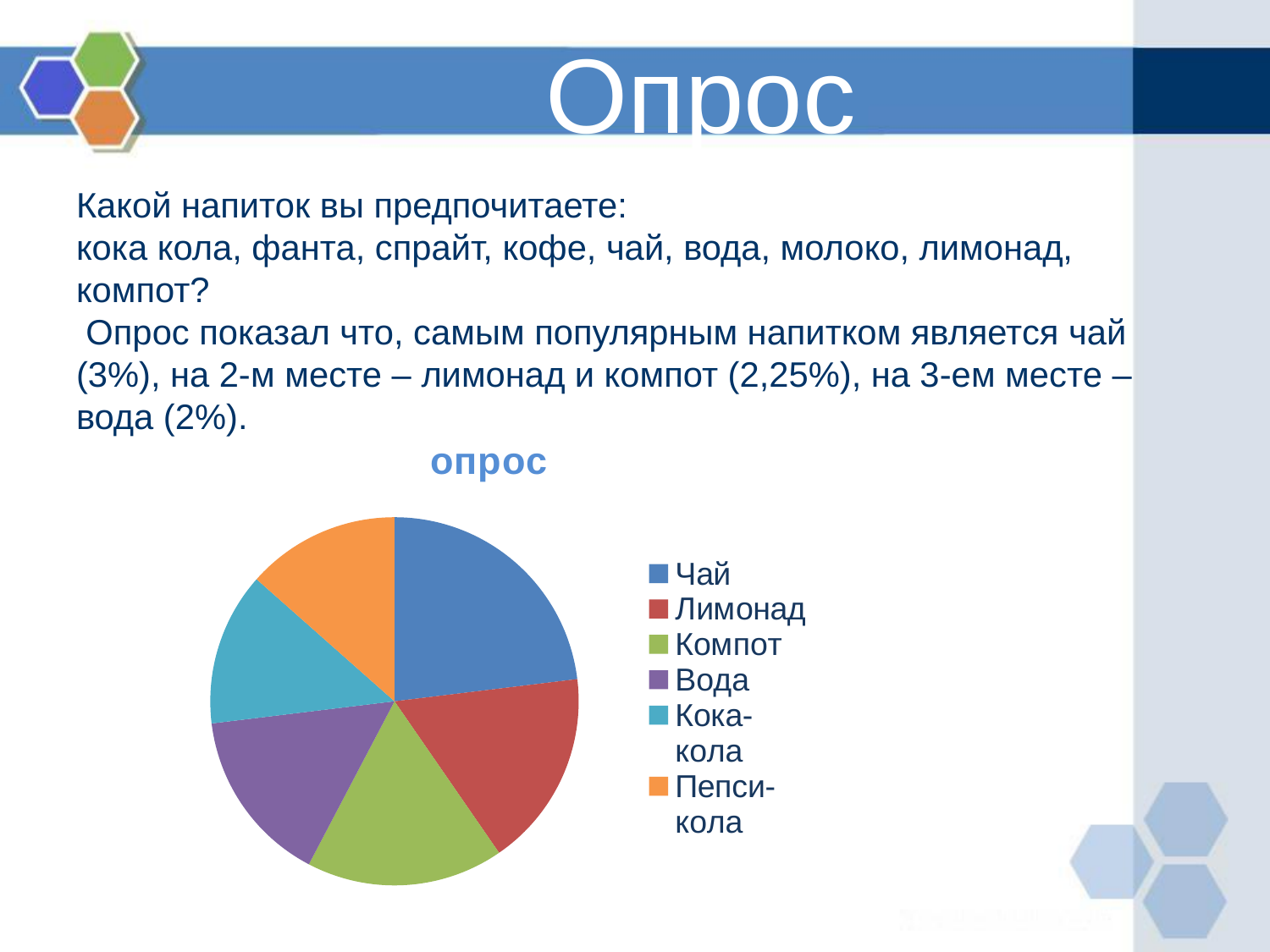

# Опрос
Какой напиток вы предпочитаете:                                                          кока кола, фанта, спрайт, кофе, чай, вода, молоко, лимонад, компот?                                                                                                       Опрос показал что, самым популярным напитком является чай (3%), на 2-м месте – лимонад и компот (2,25%), на 3-ем месте – вода (2%).

### Chart: опрос

| Category | Продажи |
|---|---|
| Чай | 3.0 |
| Лимонад | 2.25 |
| Компот | 2.25 |
| Вода | 2.0 |
| Кока-кола | 1.750000000000001 |
| Пепси-кола | 1.750000000000001 |